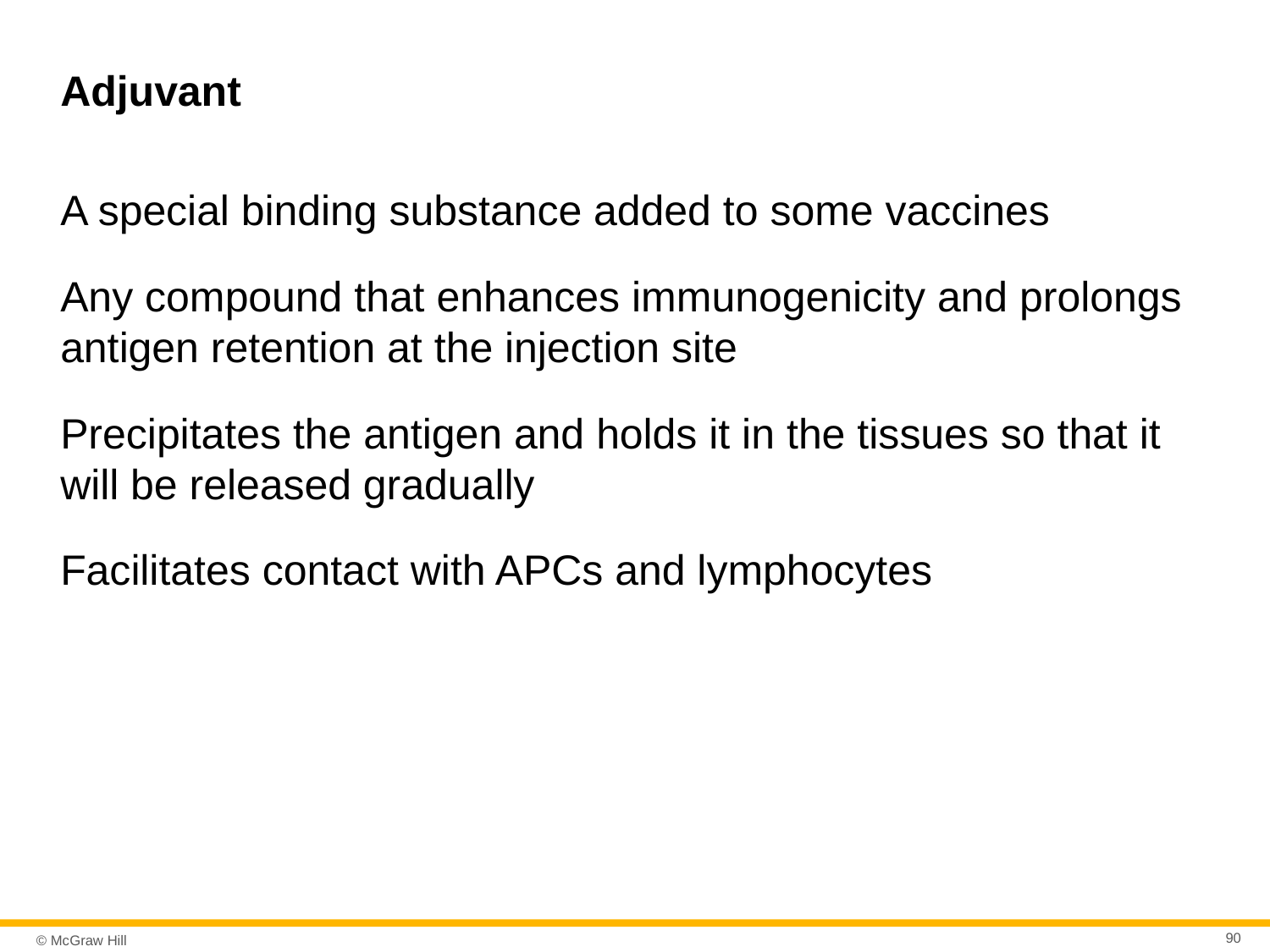

# Adjuvant
A special binding substance added to some vaccines
Any compound that enhances immunogenicity and prolongs antigen retention at the injection site
Precipitates the antigen and holds it in the tissues so that it will be released gradually
Facilitates contact with APCs and lymphocytes